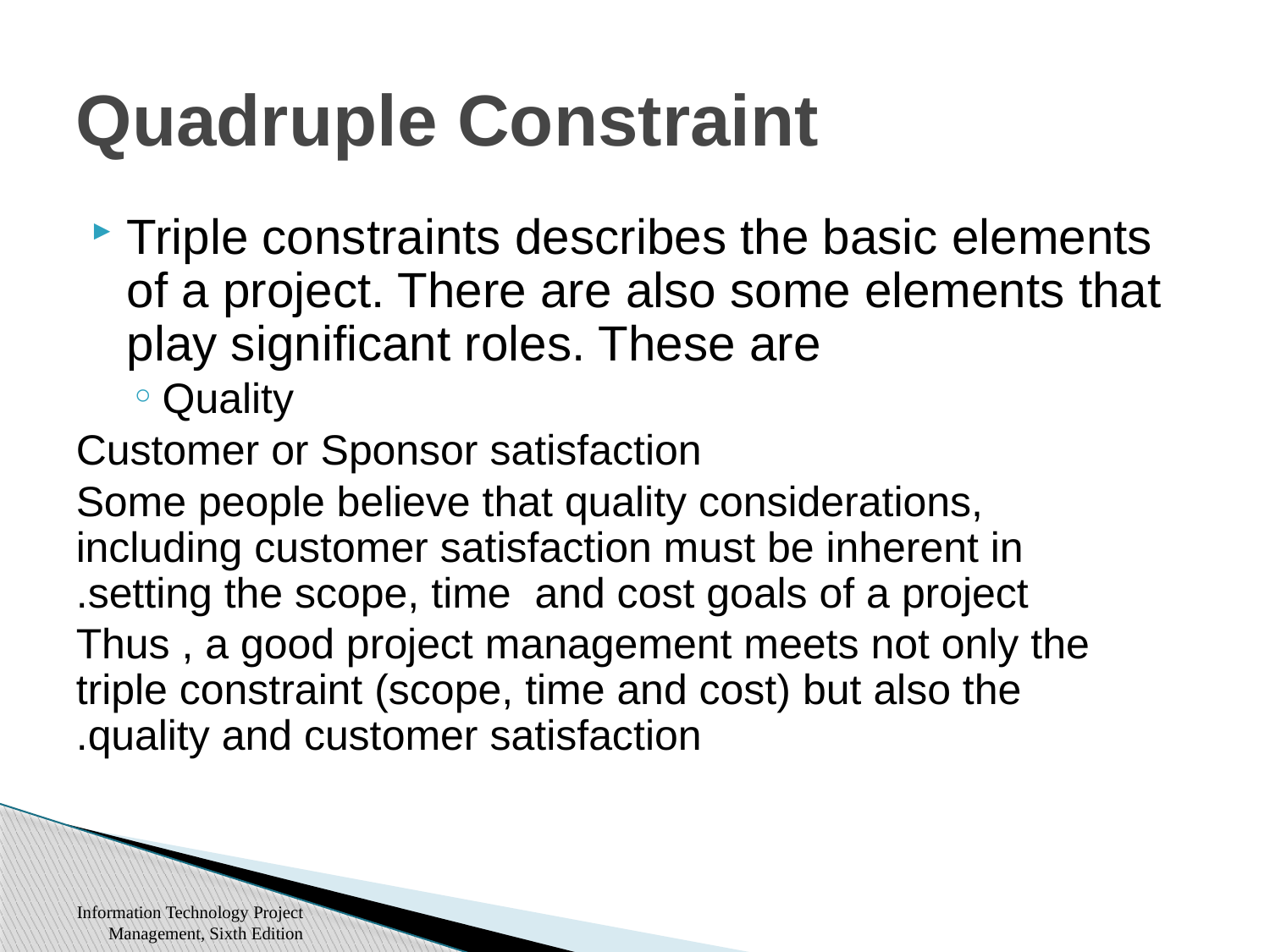

# Quadruple Constraint
Triple constraints describes the basic elements of a project. There are also some elements that play significant roles. These are
Quality
Customer or Sponsor satisfaction
	Some people believe that quality considerations, including customer satisfaction must be inherent in setting the scope, time  and cost goals of a project.
	Thus , a good project management meets not only the triple constraint (scope, time and cost) but also the quality and customer satisfaction.
Information Technology Project Management, Sixth Edition